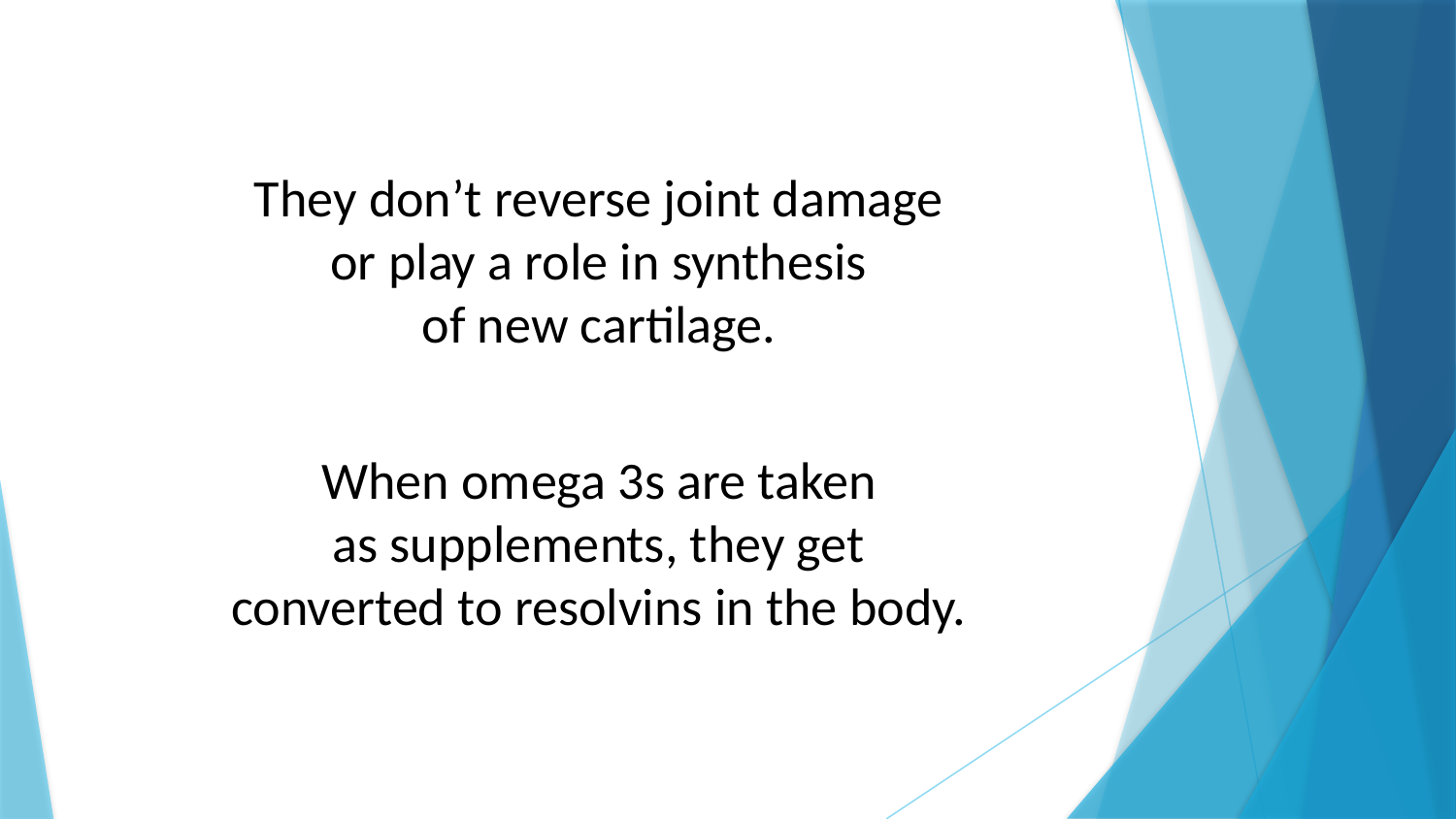

They don’t reverse joint damage
or play a role in synthesis
of new cartilage.

When omega 3s are taken
as supplements, they get
converted to resolvins in the body.